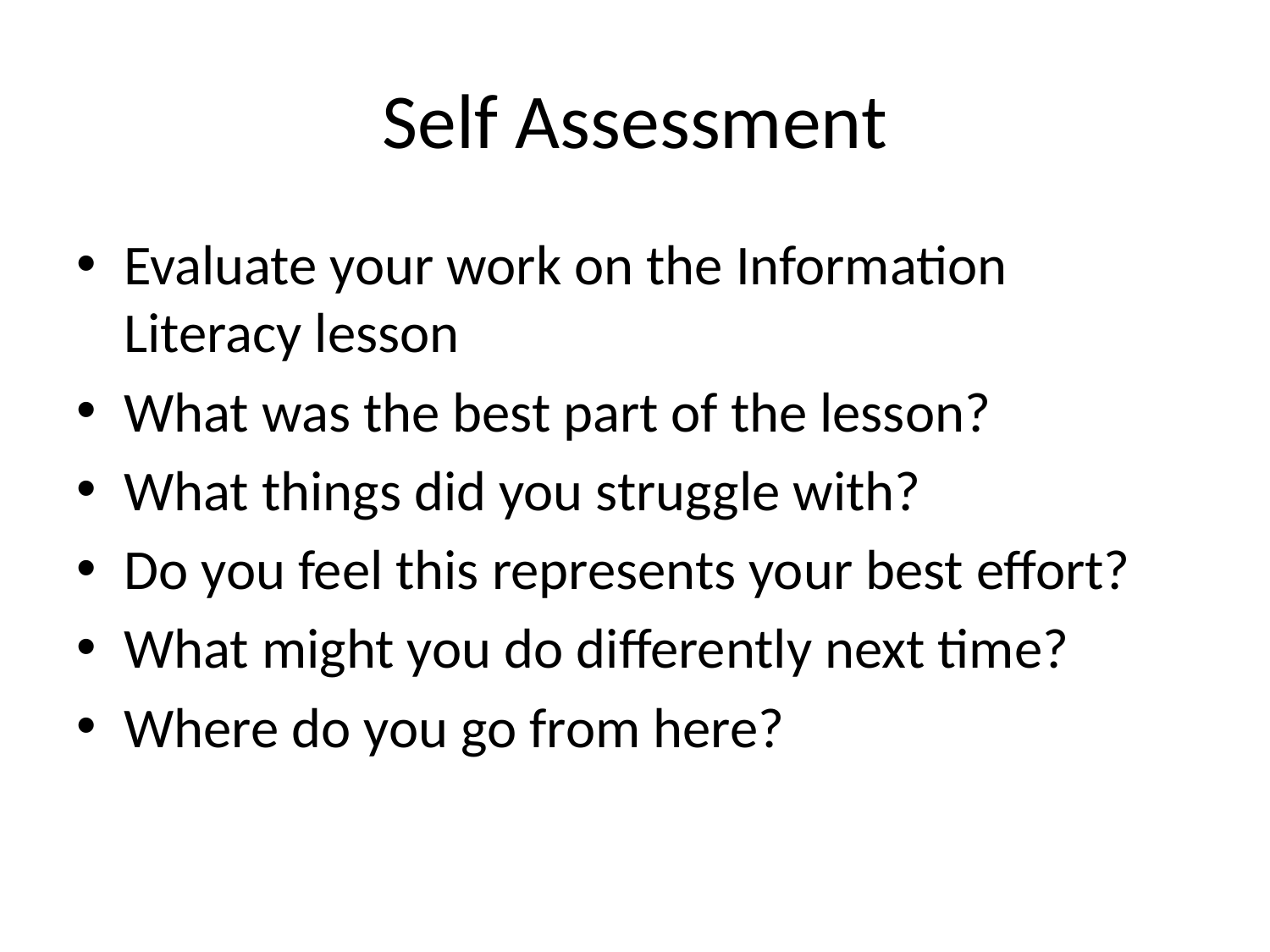

# Self Assessment
Evaluate your work on the Information Literacy lesson
What was the best part of the lesson?
What things did you struggle with?
Do you feel this represents your best effort?
What might you do differently next time?
Where do you go from here?